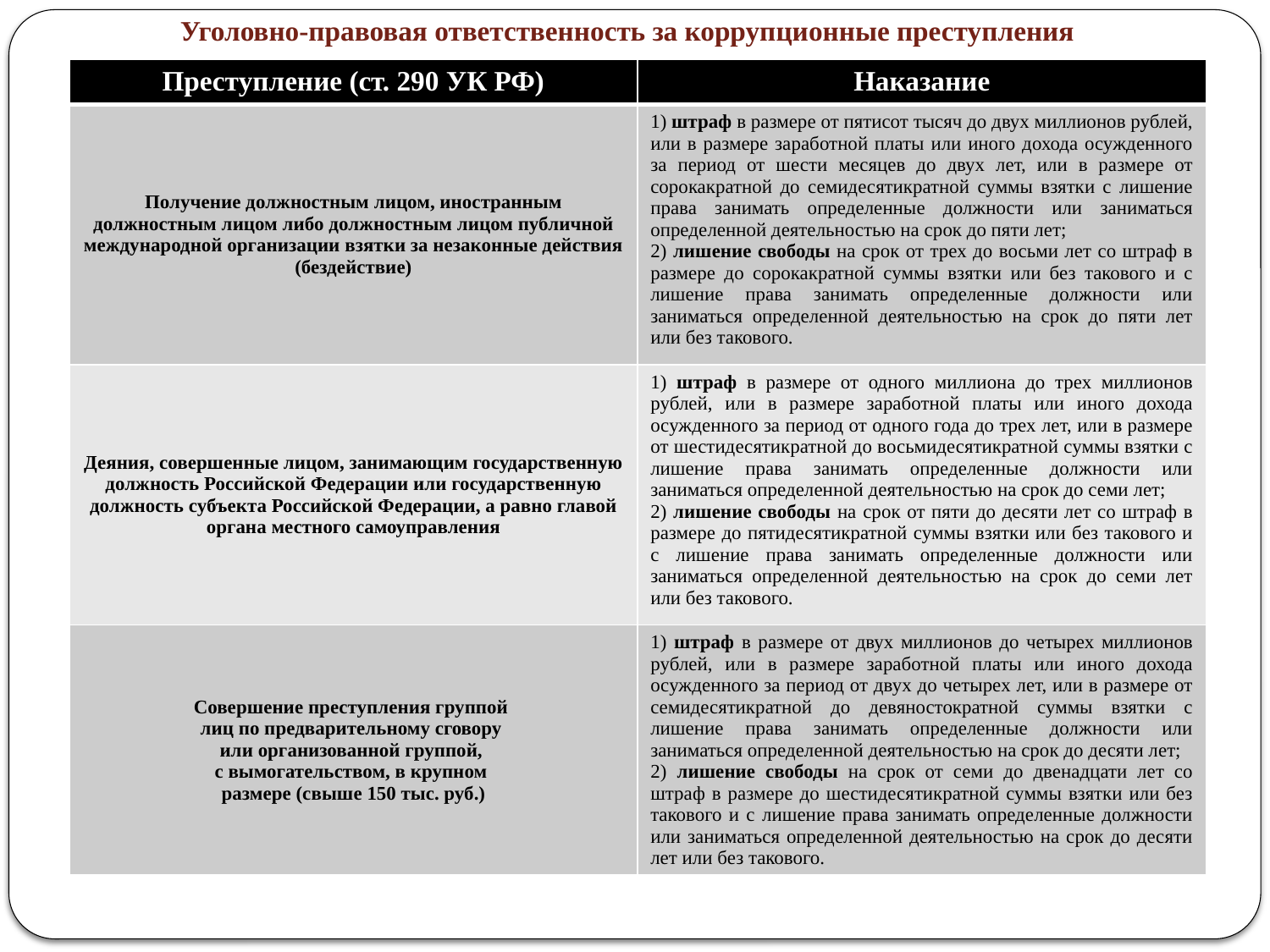

# Уголовно-правовая ответственность за коррупционные преступления
| Преступление (ст. 290 УК РФ) | Наказание |
| --- | --- |
| Получение должностным лицом, иностранным должностным лицом либо должностным лицом публичной международной организации взятки за незаконные действия (бездействие) | штраф в размере от пятисот тысяч до двух миллионов рублей, или в размере заработной платы или иного дохода осужденного за период от шести месяцев до двух лет, или в размере от сорокакратной до семидесятикратной суммы взятки с лишение права занимать определенные должности или заниматься определенной деятельностью на срок до пяти лет; 2) лишение свободы на срок от трех до восьми лет со штраф в размере до сорокакратной суммы взятки или без такового и с лишение права занимать определенные должности или заниматься определенной деятельностью на срок до пяти лет или без такового. |
| Деяния, совершенные лицом, занимающим государственную должность Российской Федерации или государственную должность субъекта Российской Федерации, а равно главой органа местного самоуправления | штраф в размере от одного миллиона до трех миллионов рублей, или в размере заработной платы или иного дохода осужденного за период от одного года до трех лет, или в размере от шестидесятикратной до восьмидесятикратной суммы взятки с лишение права занимать определенные должности или заниматься определенной деятельностью на срок до семи лет; лишение свободы на срок от пяти до десяти лет со штраф в размере до пятидесятикратной суммы взятки или без такового и с лишение права занимать определенные должности или заниматься определенной деятельностью на срок до семи лет или без такового. |
| Совершение преступления группой лиц по предварительному сговору или организованной группой, с вымогательством, в крупном размере (свыше 150 тыс. руб.) | 1) штраф в размере от двух миллионов до четырех миллионов рублей, или в размере заработной платы или иного дохода осужденного за период от двух до четырех лет, или в размере от семидесятикратной до девяностократной суммы взятки с лишение права занимать определенные должности или заниматься определенной деятельностью на срок до десяти лет; 2) лишение свободы на срок от семи до двенадцати лет со штраф в размере до шестидесятикратной суммы взятки или без такового и с лишение права занимать определенные должности или заниматься определенной деятельностью на срок до десяти лет или без такового. |